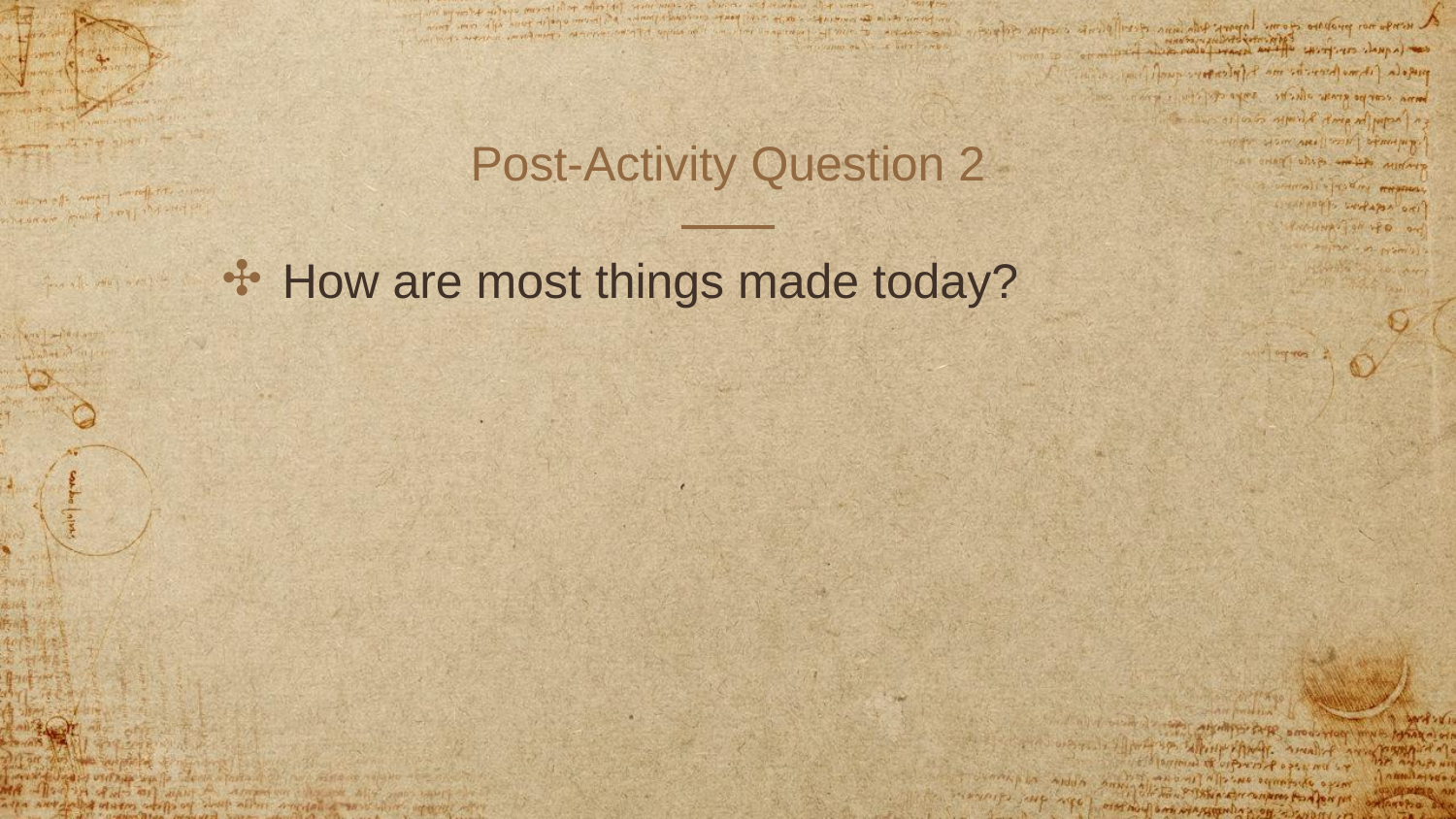

# Post-Activity Question 2
How are most things made today?